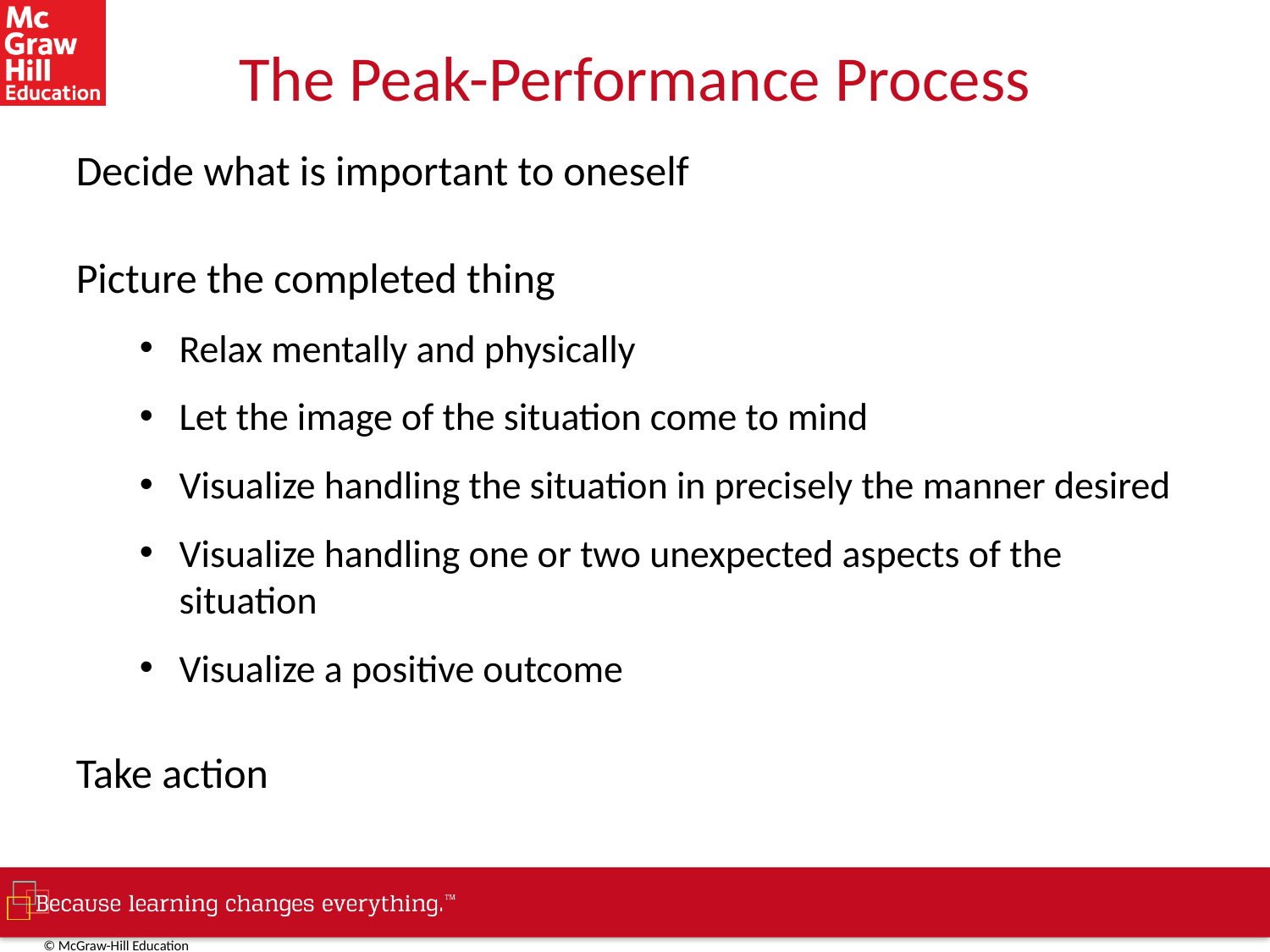

# The Peak-Performance Process
Decide what is important to oneself

Picture the completed thing
Relax mentally and physically
Let the image of the situation come to mind
Visualize handling the situation in precisely the manner desired
Visualize handling one or two unexpected aspects of the situation
Visualize a positive outcome

Take action